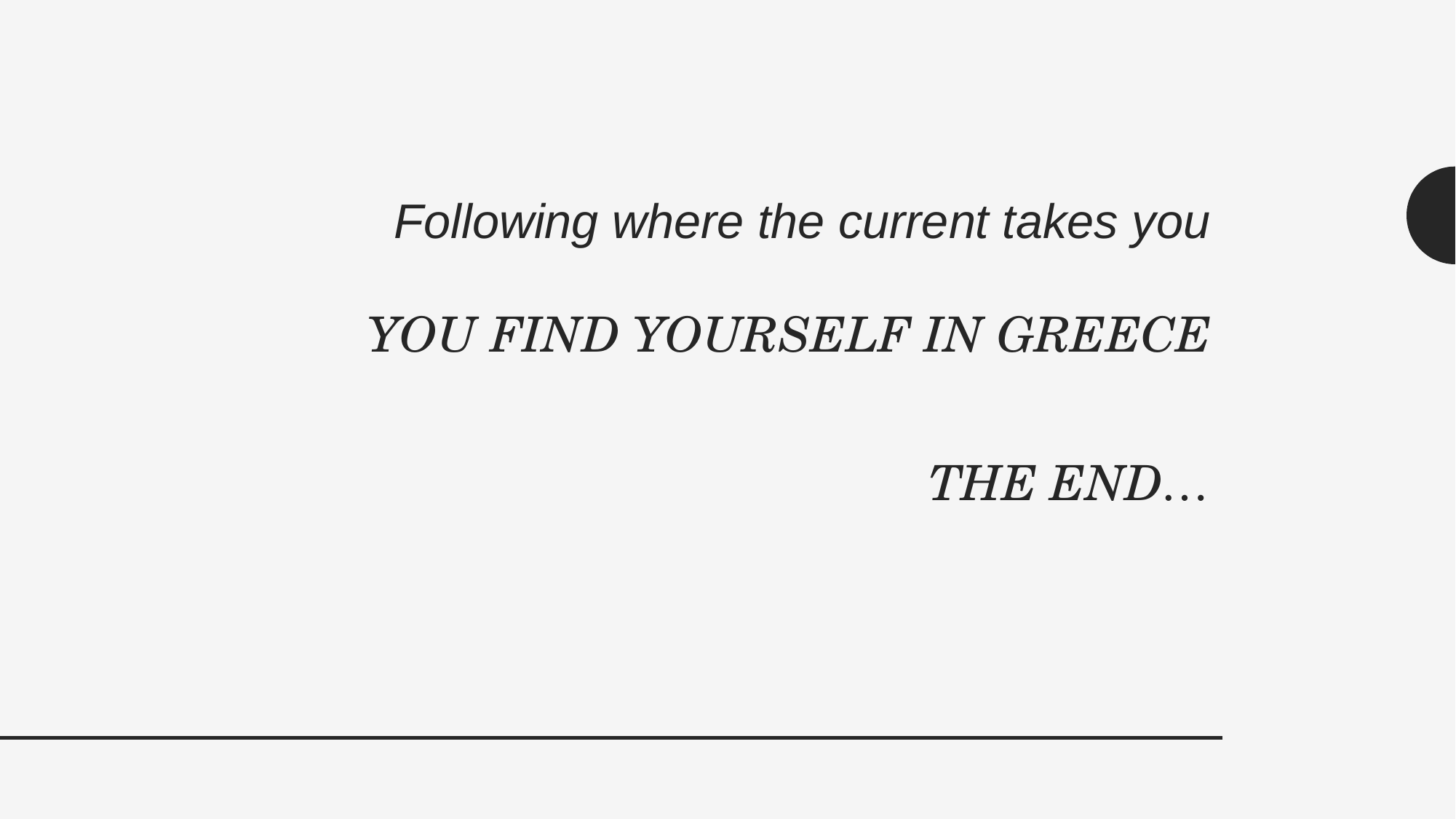

Following where the current takes you
# You find yourself in Greece The end…